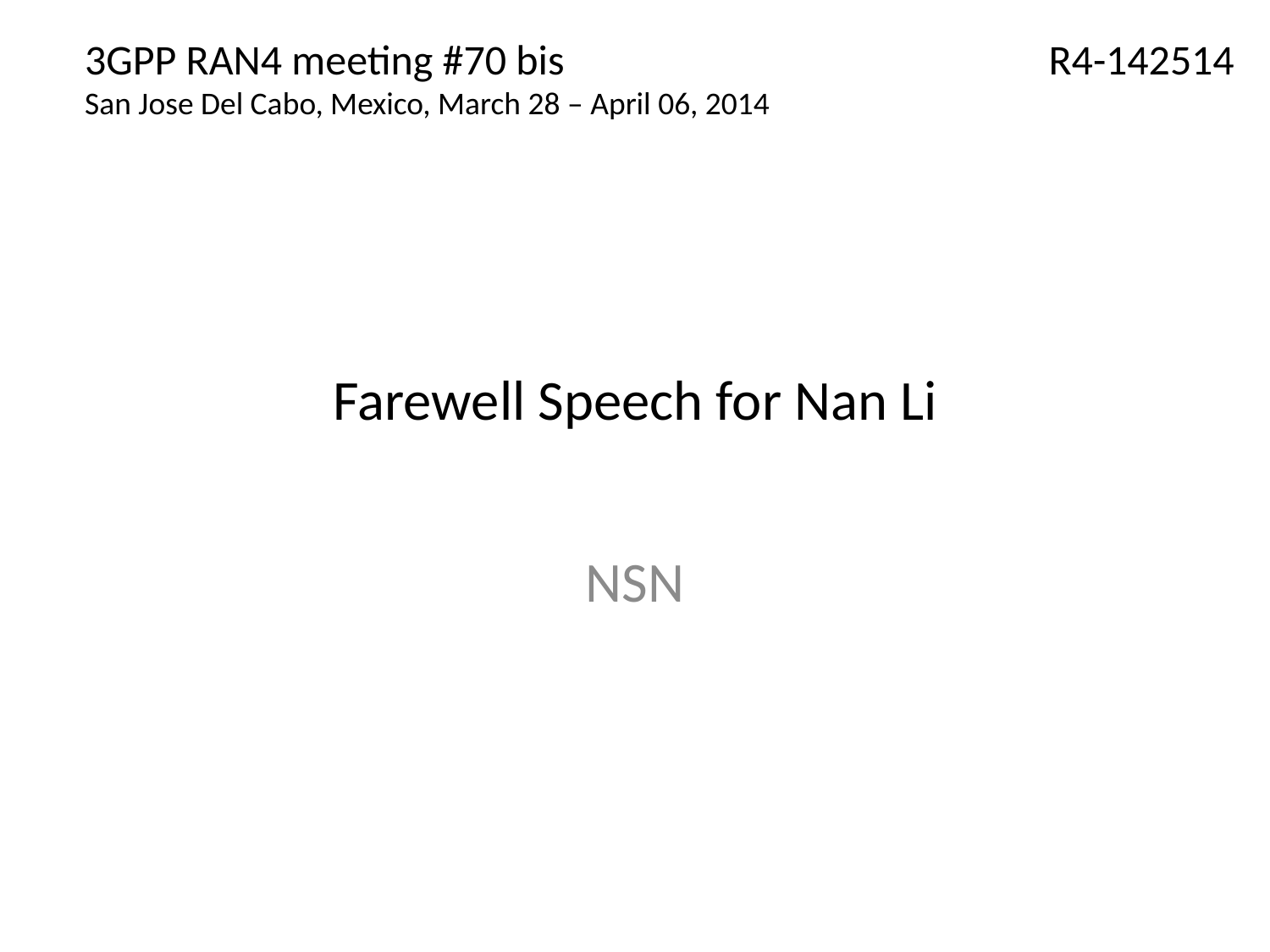

3GPP RAN4 meeting #70 bis
San Jose Del Cabo, Mexico, March 28 – April 06, 2014

R4-142514
Farewell Speech for Nan Li
NSN